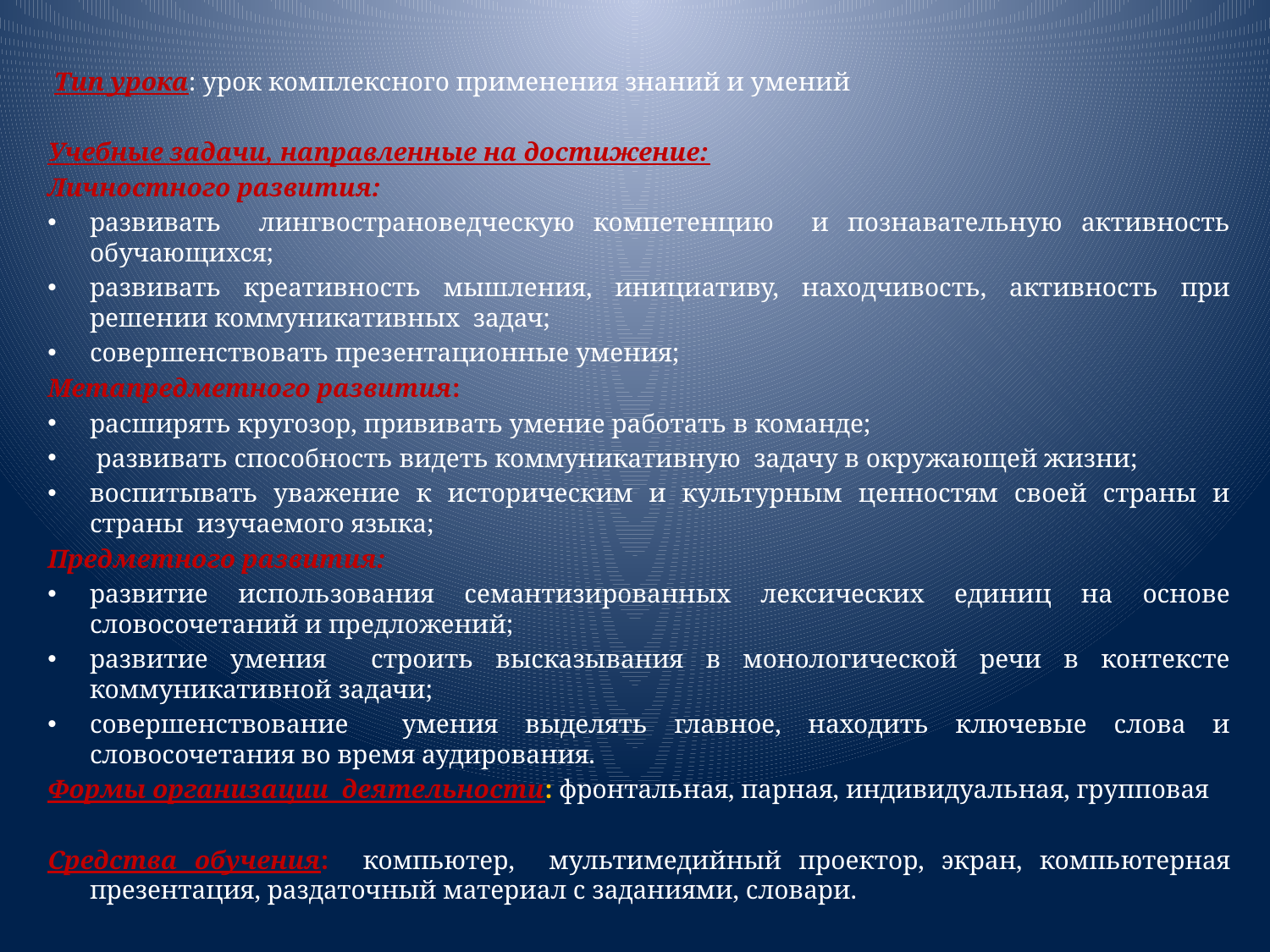

Тип урока: урок комплексного применения знаний и умений

Учебные задачи, направленные на достижение:
Личностного развития:
развивать  лингвострановедческую компетенцию  и познавательную активность обучающихся;
развивать креативность мышления, инициативу, находчивость, активность при решении коммуникативных  задач;
совершенствовать презентационные умения;
Метапредметного развития:
расширять кругозор, прививать умение работать в команде;
 развивать способность видеть коммуникативную  задачу в окружающей жизни;
воспитывать уважение к историческим и культурным ценностям своей страны и страны  изучаемого языка;
Предметного развития:
развитие использования семантизированных лексических единиц на основе словосочетаний и предложений;
развитие умения  строить высказывания в монологической речи в контексте коммуникативной задачи;
совершенствование  умения выделять главное, находить ключевые слова и словосочетания во время аудирования.
Формы организации  деятельности: фронтальная, парная, индивидуальная, групповая

Средства обучения:  компьютер,  мультимедийный проектор, экран, компьютерная презентация, раздаточный материал с заданиями, словари.